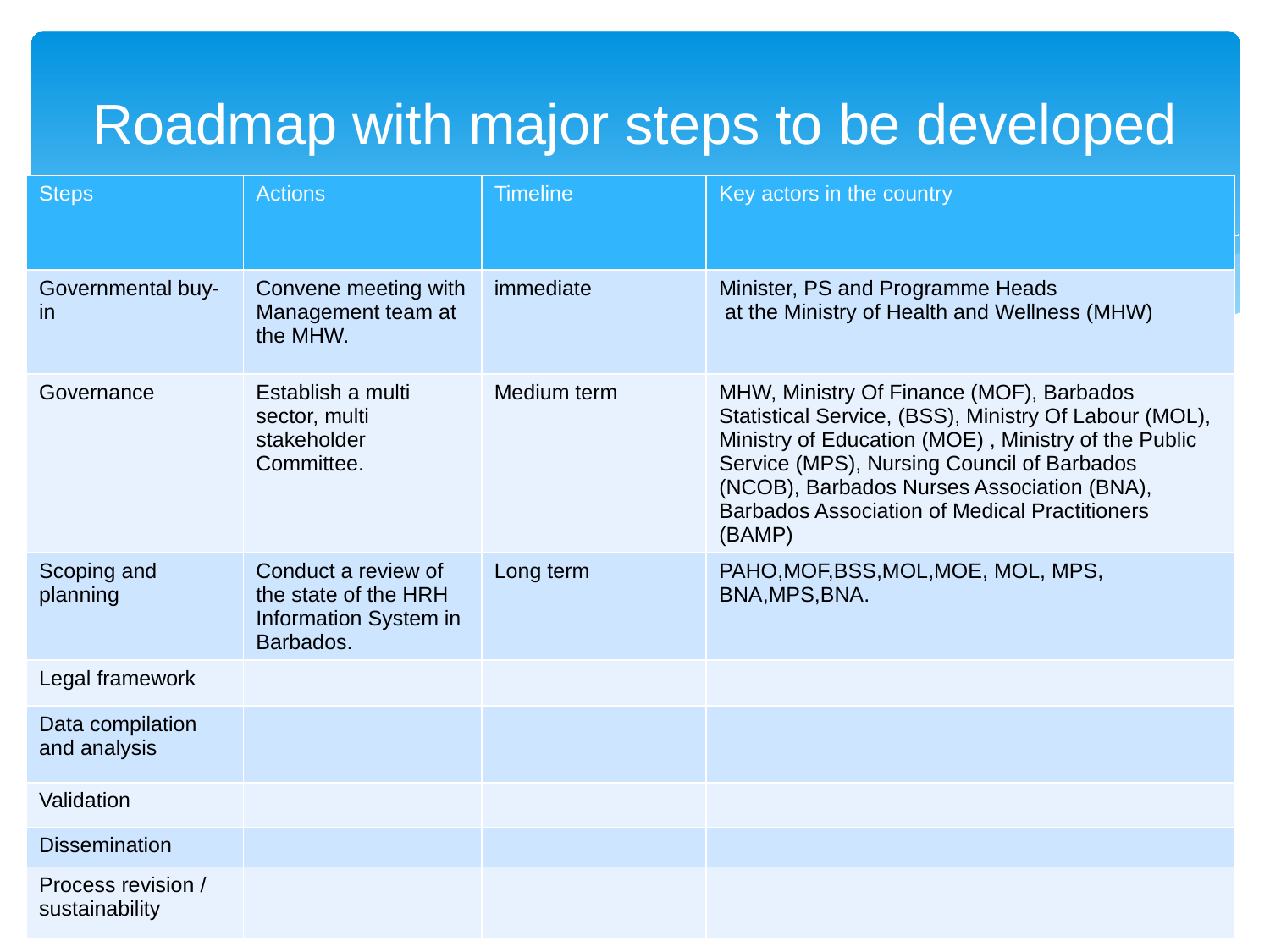

# Roadmap with major steps to be developed
| Steps | Actions | Timeline | Key actors in the country |
| --- | --- | --- | --- |
| Governmental buy-in | Convene meeting with Management team at the MHW. | immediate | Minister, PS and Programme Heads at the Ministry of Health and Wellness (MHW) |
| Governance | Establish a multi sector, multi stakeholder Committee. | Medium term | MHW, Ministry Of Finance (MOF), Barbados Statistical Service, (BSS), Ministry Of Labour (MOL), Ministry of Education (MOE) , Ministry of the Public Service (MPS), Nursing Council of Barbados (NCOB), Barbados Nurses Association (BNA), Barbados Association of Medical Practitioners (BAMP) |
| Scoping and planning | Conduct a review of the state of the HRH Information System in Barbados. | Long term | PAHO,MOF,BSS,MOL,MOE, MOL, MPS, BNA,MPS,BNA. |
| Legal framework |  |  |  |
| Data compilation and analysis |  |  |  |
| Validation |  |  |  |
| Dissemination |  |  |  |
| Process revision / sustainability |  |  |  |